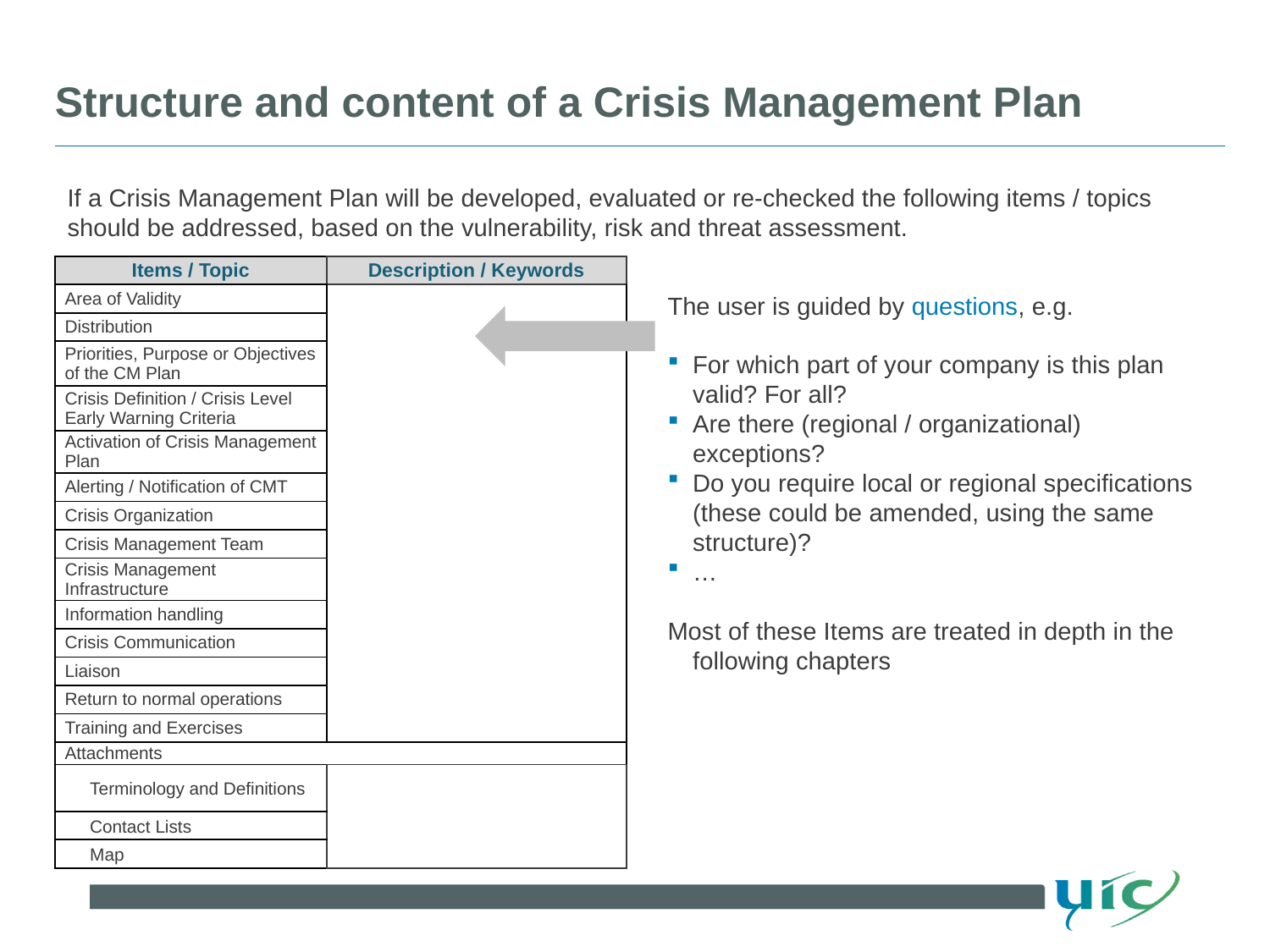

# Structure and content of a Crisis Management Plan
If a Crisis Management Plan will be developed, evaluated or re-checked the following items / topics should be addressed, based on the vulnerability, risk and threat assessment.

| Items / Topic | Description / Keywords |
| --- | --- |
| Area of Validity |  |
| Distribution |  |
| Priorities, Purpose or Objectives of the CM Plan |  |
| Crisis Definition / Crisis Level Early Warning Criteria |  |
| Activation of Crisis Management Plan |  |
| Alerting / Notification of CMT |  |
| Crisis Organization |  |
| Crisis Management Team |  |
| Crisis Management Infrastructure |  |
| Information handling |  |
| Crisis Communication |  |
| Liaison |  |
| Return to normal operations |  |
| Training and Exercises |  |
| Attachments |  |
| Terminology and Definitions |  |
| Contact Lists |  |
| Map |  |
The user is guided by questions, e.g.

For which part of your company is this plan valid? For all?
Are there (regional / organizational) exceptions?
Do you require local or regional specifications (these could be amended, using the same structure)?
…

Most of these Items are treated in depth in the following chapters